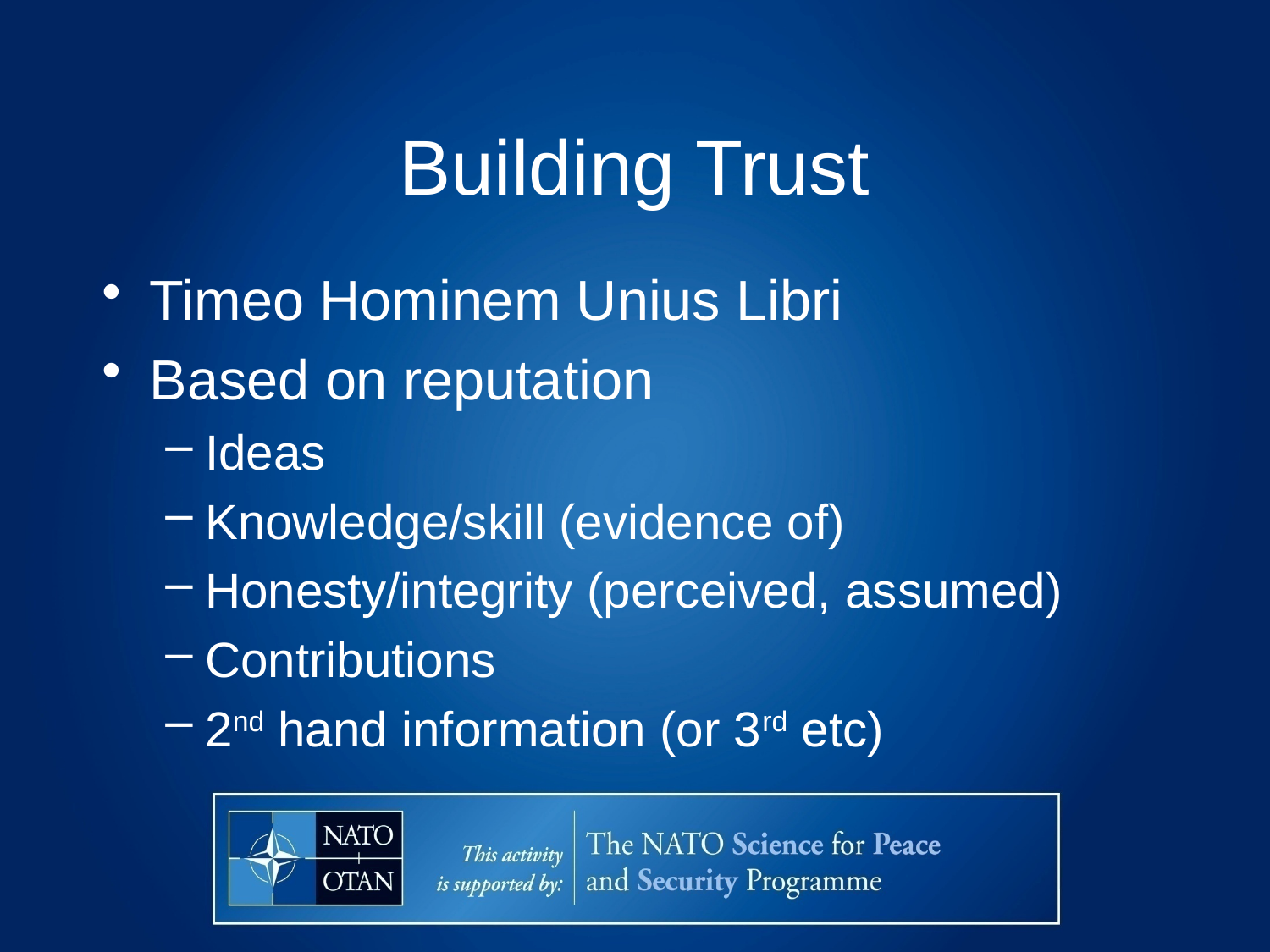

# Building Trust
Timeo Hominem Unius Libri
Based on reputation
Ideas
Knowledge/skill (evidence of)
Honesty/integrity (perceived, assumed)
Contributions
2nd hand information (or 3rd etc)